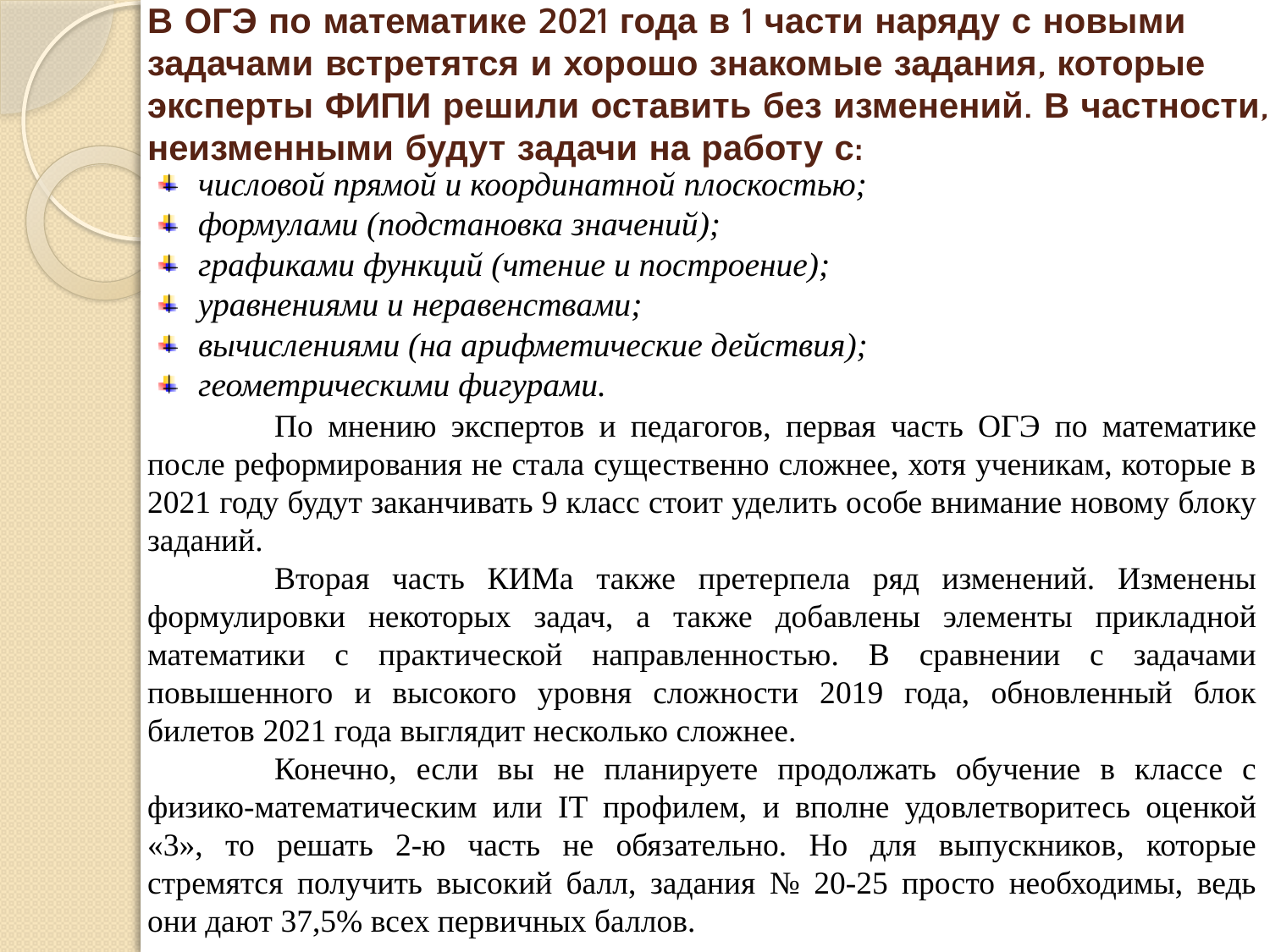

# В ОГЭ по математике 2021 года в 1 части наряду с новыми задачами встретятся и хорошо знакомые задания, которые эксперты ФИПИ решили оставить без изменений. В частности, неизменными будут задачи на работу с:
числовой прямой и координатной плоскостью;
формулами (подстановка значений);
графиками функций (чтение и построение);
уравнениями и неравенствами;
вычислениями (на арифметические действия);
геометрическими фигурами.
	По мнению экспертов и педагогов, первая часть ОГЭ по математике после реформирования не стала существенно сложнее, хотя ученикам, которые в 2021 году будут заканчивать 9 класс стоит уделить особе внимание новому блоку заданий.
	Вторая часть КИМа также претерпела ряд изменений. Изменены формулировки некоторых задач, а также добавлены элементы прикладной математики с практической направленностью. В сравнении с задачами повышенного и высокого уровня сложности 2019 года, обновленный блок билетов 2021 года выглядит несколько сложнее.
	Конечно, если вы не планируете продолжать обучение в классе с физико-математическим или IT профилем, и вполне удовлетворитесь оценкой «3», то решать 2-ю часть не обязательно. Но для выпускников, которые стремятся получить высокий балл, задания № 20-25 просто необходимы, ведь они дают 37,5% всех первичных баллов.